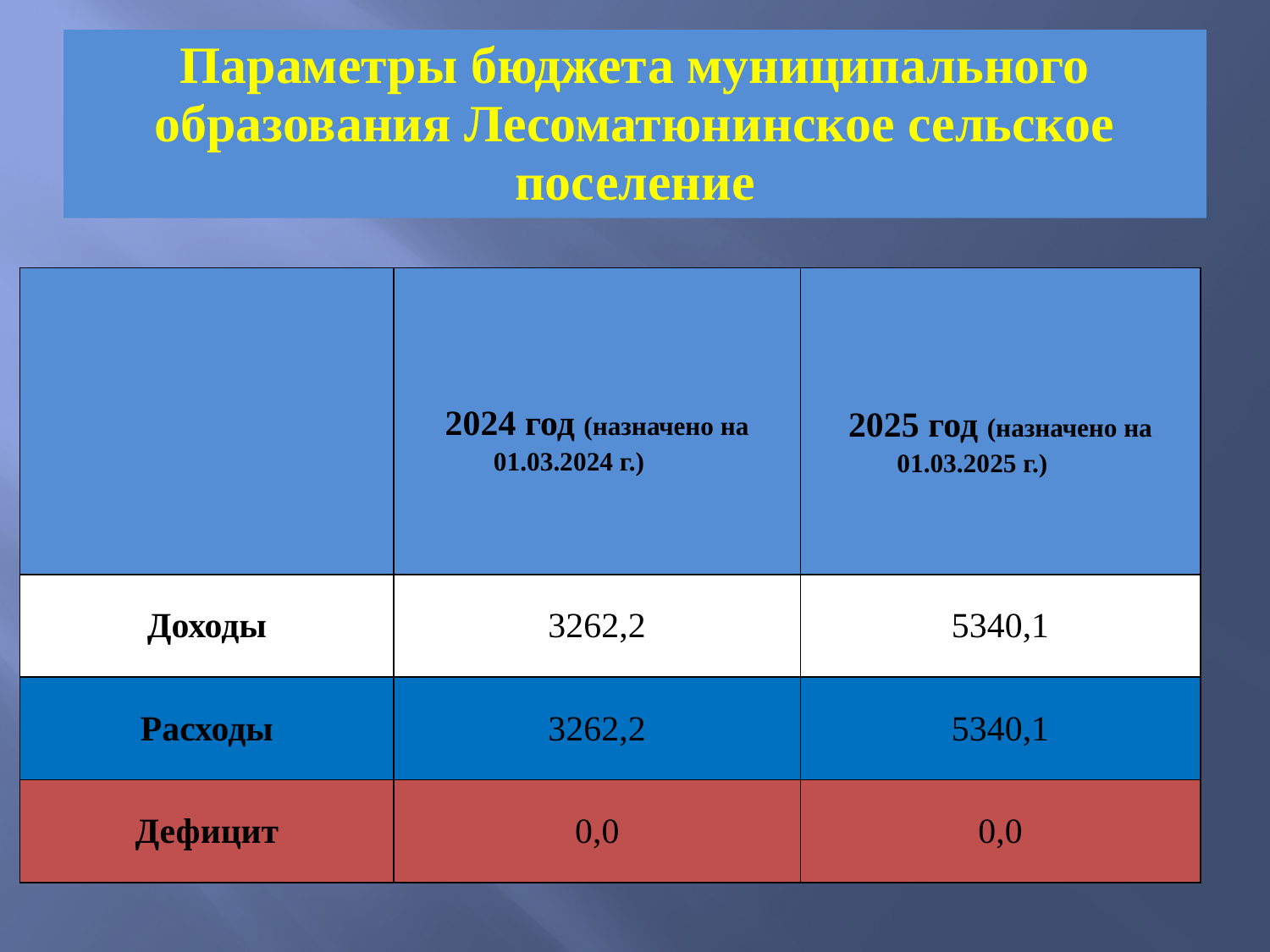

# Параметры бюджета муниципального образования Лесоматюнинское сельское поселение
|  | 2024 год (назначено на 01.03.2024 г.) | 2025 год (назначено на 01.03.2025 г.) |
| --- | --- | --- |
| Доходы | 3262,2 | 5340,1 |
| Расходы | 3262,2 | 5340,1 |
| Дефицит | 0,0 | 0,0 |